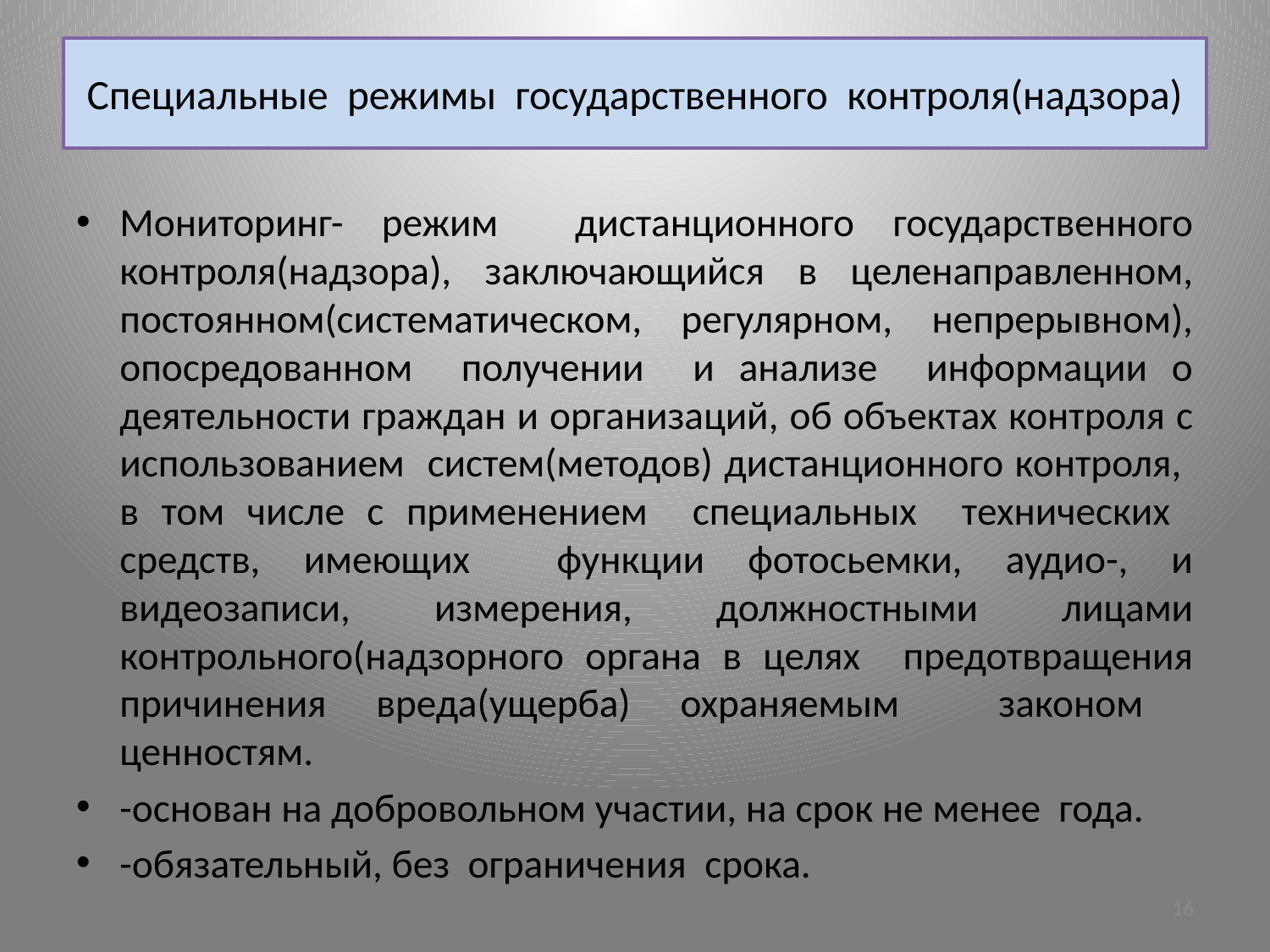

# Специальные  режимы  государственного  контроля(надзора)
Мониторинг- режим  дистанционного государственного контроля(надзора), заключающийся в целенаправленном, постоянном(систематическом, регулярном, непрерывном), опосредованном  получении  и анализе  информации о деятельности граждан и организаций, об объектах контроля с использованием  систем(методов) дистанционного контроля,  в том числе с применением  специальных  технических  средств, имеющих  функции фотосьемки, аудио-, и видеозаписи, измерения, должностными лицами контрольного(надзорного органа в целях  предотвращения причинения вреда(ущерба) охраняемым  законом  ценностям.
-основан на добровольном участии, на срок не менее  года.
-обязательный, без  ограничения  срока.
16